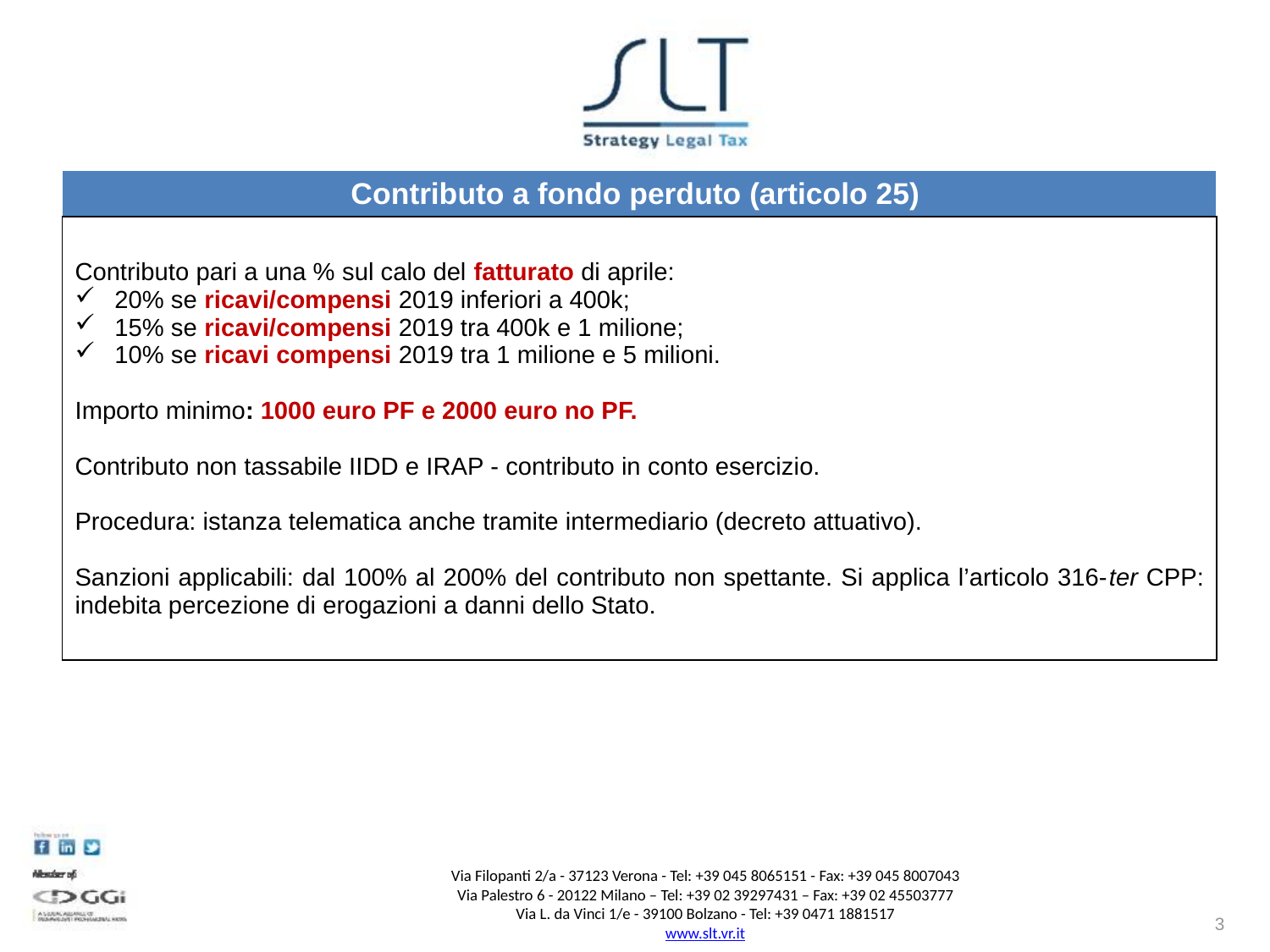

| Contributo a fondo perduto (articolo 25) |
| --- |
| Contributo pari a una % sul calo del fatturato di aprile: 20% se ricavi/compensi 2019 inferiori a 400k; 15% se ricavi/compensi 2019 tra 400k e 1 milione; 10% se ricavi compensi 2019 tra 1 milione e 5 milioni. Importo minimo: 1000 euro PF e 2000 euro no PF. Contributo non tassabile IIDD e IRAP - contributo in conto esercizio. Procedura: istanza telematica anche tramite intermediario (decreto attuativo). Sanzioni applicabili: dal 100% al 200% del contributo non spettante. Si applica l’articolo 316-ter CPP: indebita percezione di erogazioni a danni dello Stato. |
Via Filopanti 2/a - 37123 Verona - Tel: +39 045 8065151 - Fax: +39 045 8007043
Via Palestro 6 - 20122 Milano – Tel: +39 02 39297431 – Fax: +39 02 45503777
Via L. da Vinci 1/e - 39100 Bolzano - Tel: +39 0471 1881517
www.slt.vr.it

3